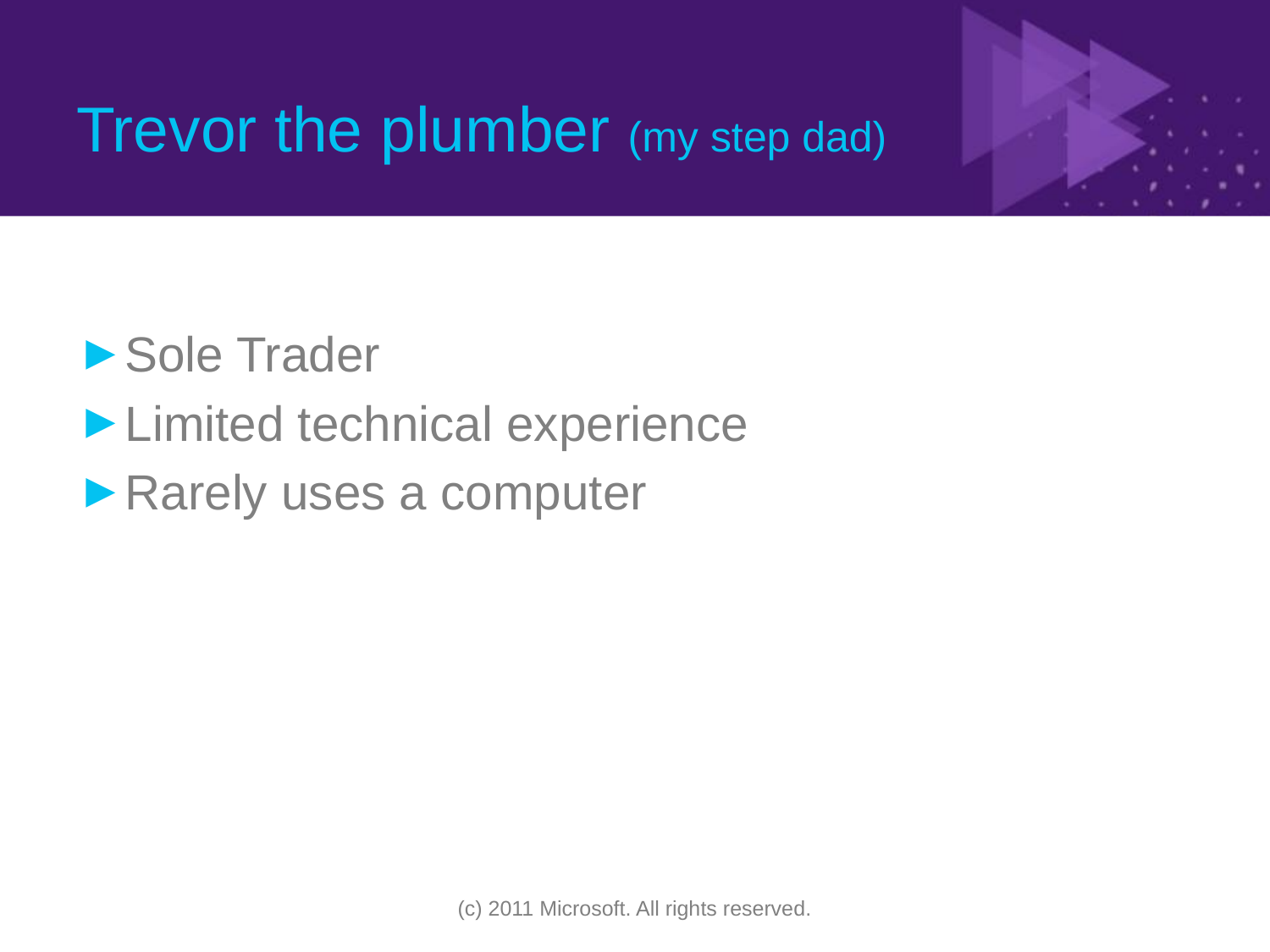

# Trevor the plumber (my step dad)
Sole Trader
Limited technical experience
Rarely uses a computer
(c) 2011 Microsoft. All rights reserved.